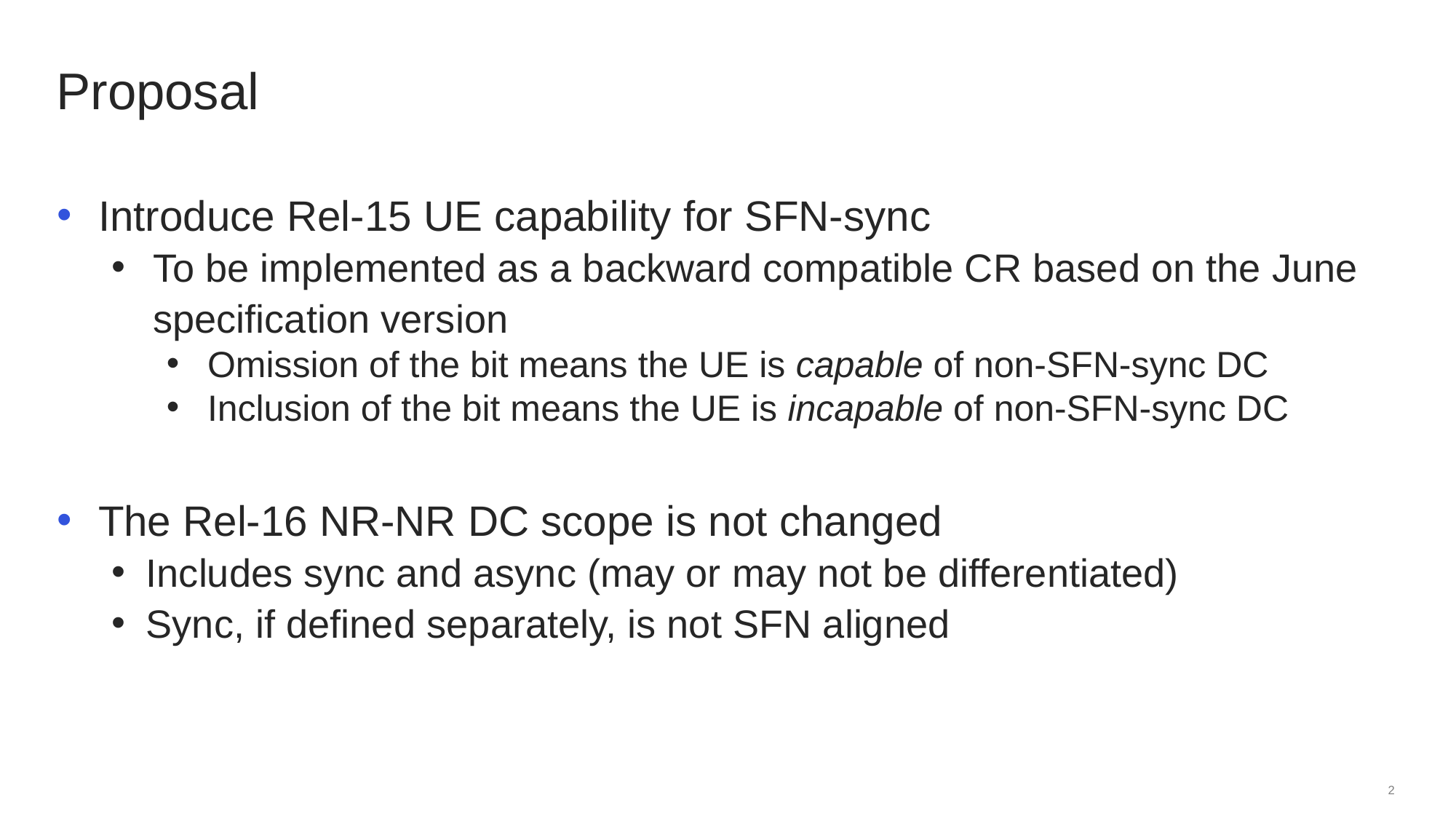

# Proposal
Introduce Rel-15 UE capability for SFN-sync
To be implemented as a backward compatible CR based on the June specification version
Omission of the bit means the UE is capable of non-SFN-sync DC
Inclusion of the bit means the UE is incapable of non-SFN-sync DC

The Rel-16 NR-NR DC scope is not changed
Includes sync and async (may or may not be differentiated)
Sync, if defined separately, is not SFN aligned